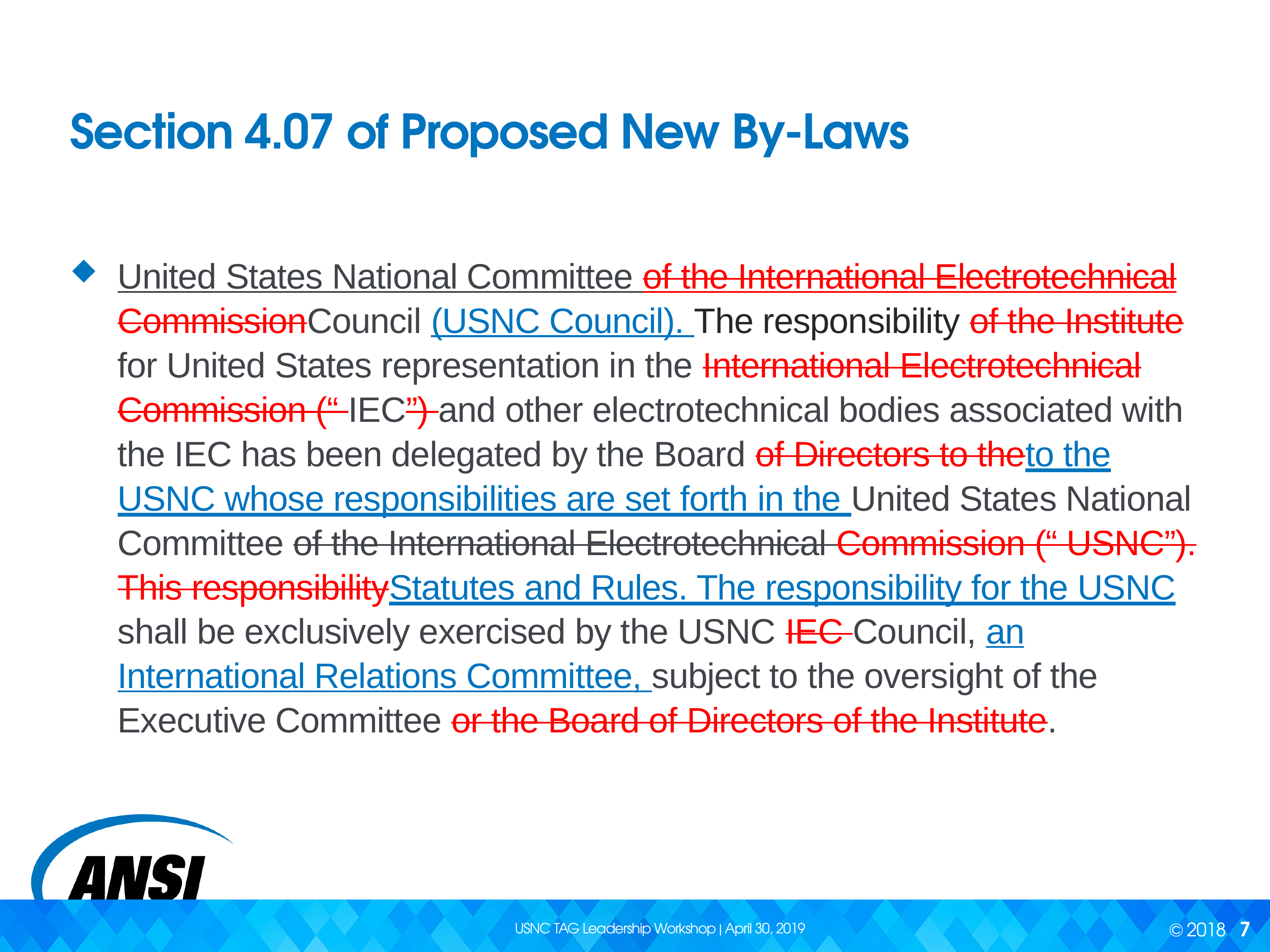

# Section 4.07 of Proposed New By-Laws

United States National Committee of the International Electrotechnical CommissionCouncil (USNC Council). The responsibility of the Institute for United States representation in the International Electrotechnical Commission (“ IEC”) and other electrotechnical bodies associated with the IEC has been delegated by the Board of Directors to theto the USNC whose responsibilities are set forth in the United States National Committee of the International Electrotechnical Commission (“ USNC”). This responsibilityStatutes and Rules. The responsibility for the USNC shall be exclusively exercised by the USNC IEC Council, an International Relations Committee, subject to the oversight of the Executive Committee or the Board of Directors of the Institute.
USNC TAG Leadership Workshop | April 30, 2019
© 2018   7